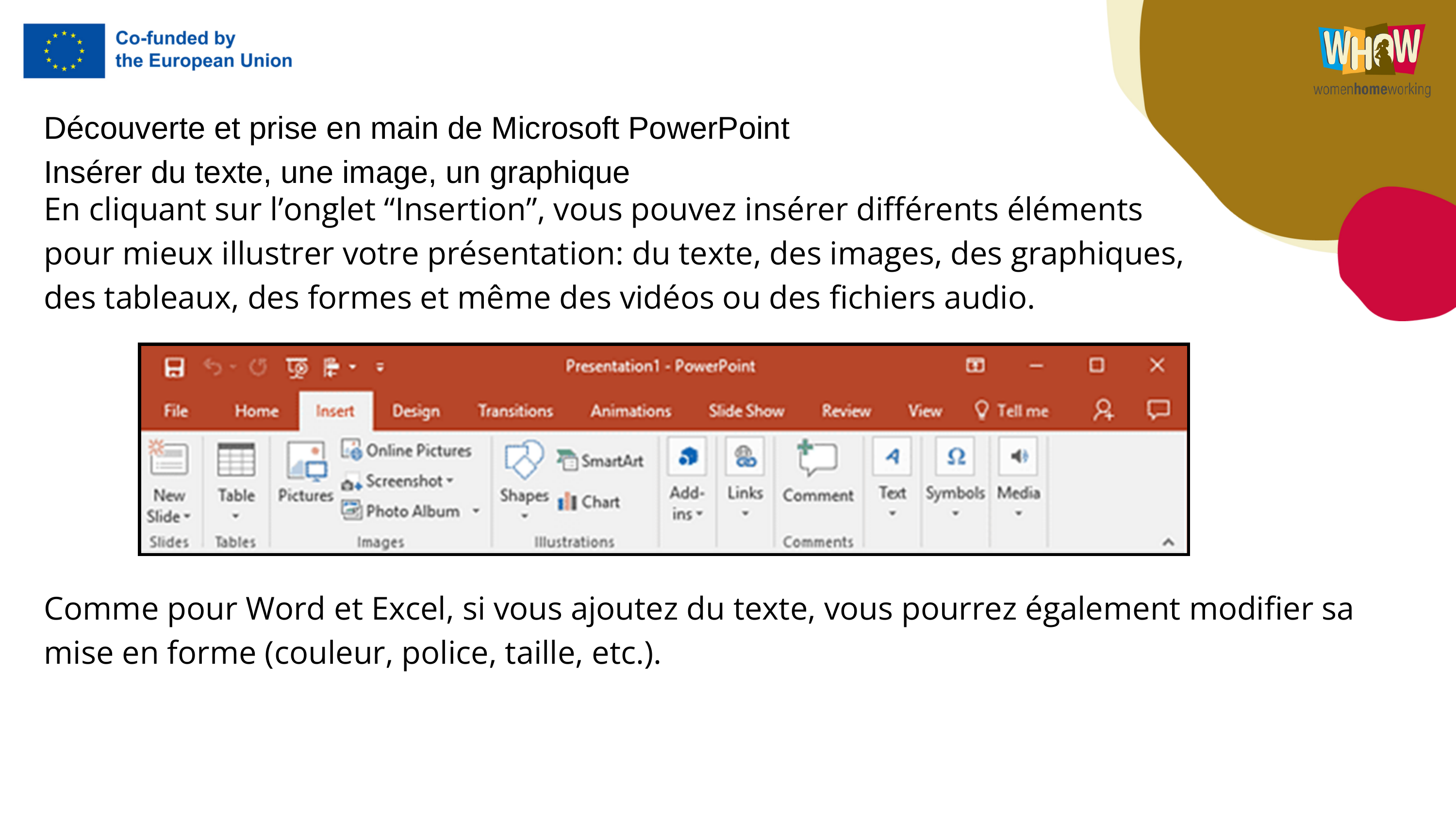

Découverte et prise en main de Microsoft PowerPoint
Insérer du texte, une image, un graphique
En cliquant sur l’onglet “Insertion”, vous pouvez insérer différents éléments pour mieux illustrer votre présentation: du texte, des images, des graphiques, des tableaux, des formes et même des vidéos ou des fichiers audio.

Comme pour Word et Excel, si vous ajoutez du texte, vous pourrez également modifier sa mise en forme (couleur, police, taille, etc.).